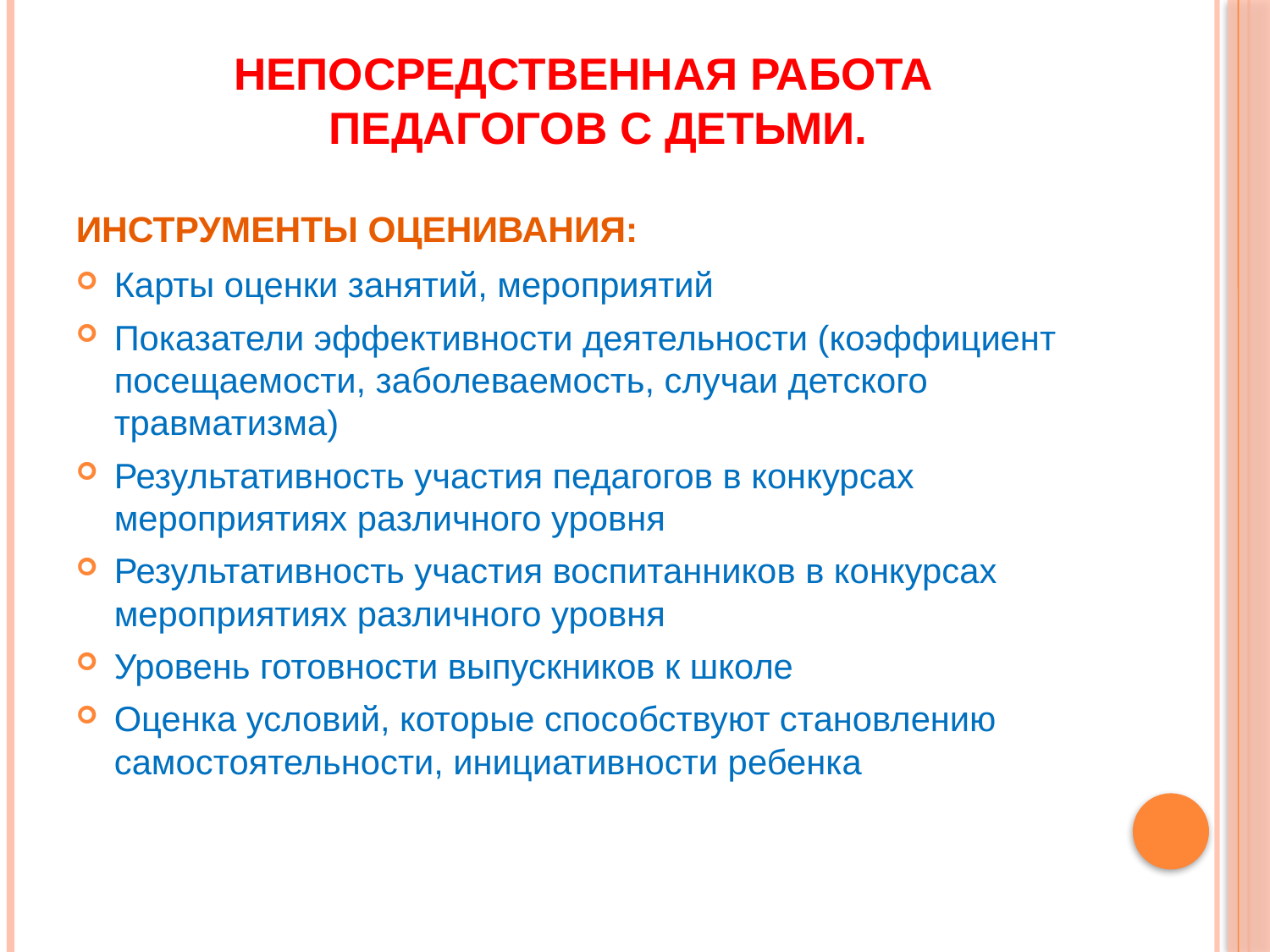

# Непосредственная работа педагогов с детьми. инструменты оценивания:
Карты оценки занятий, мероприятий
Показатели эффективности деятельности (коэффициент посещаемости, заболеваемость, случаи детского травматизма)
Результативность участия педагогов в конкурсах мероприятиях различного уровня
Результативность участия воспитанников в конкурсах мероприятиях различного уровня
Уровень готовности выпускников к школе
Оценка условий, которые способствуют становлению самостоятельности, инициативности ребенка